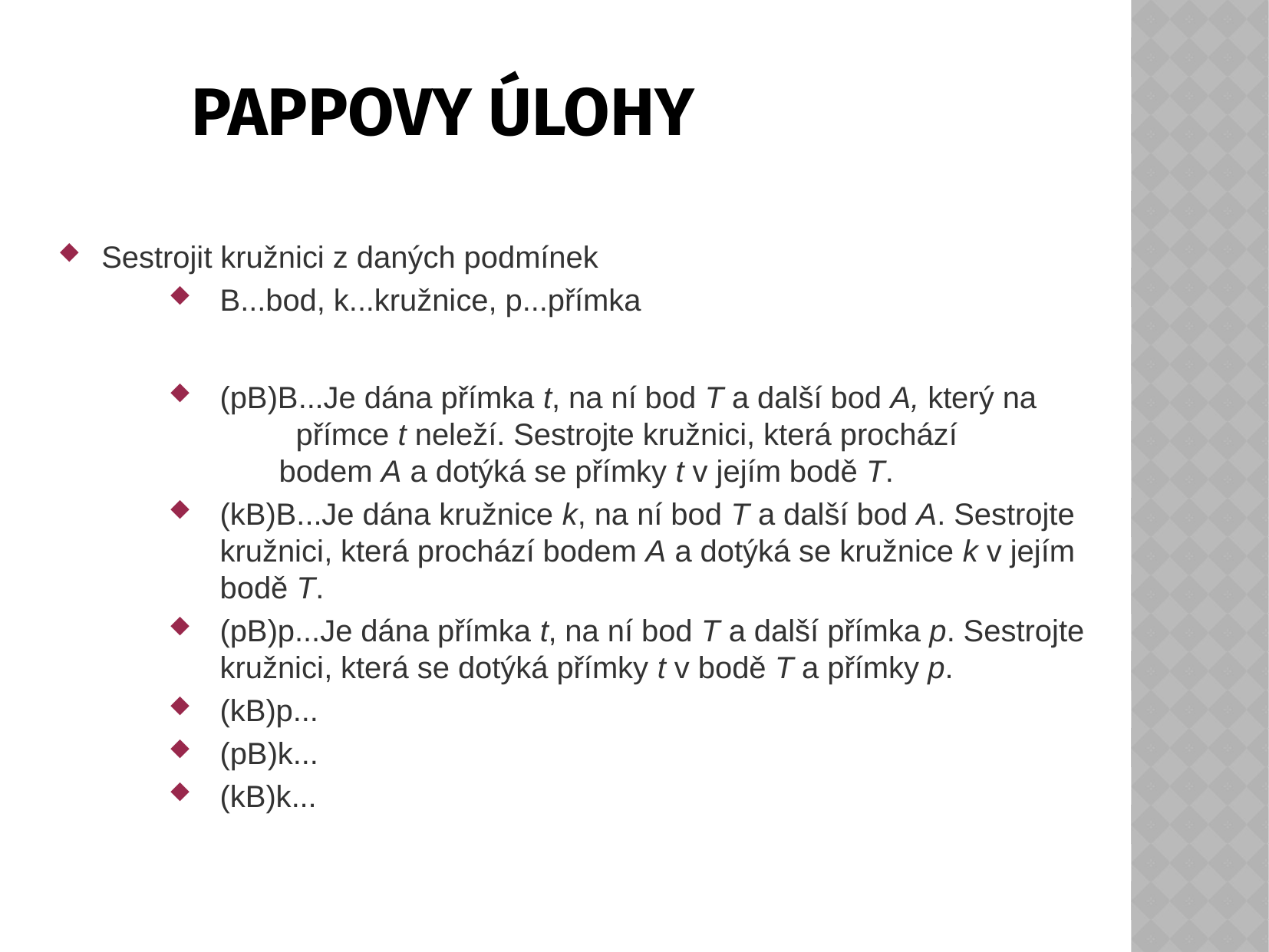

Pappovy úlohy
   Sestrojit kružnici z daných podmínek
B...bod, k...kružnice, p...přímka

(pB)B...Je dána přímka t, na ní bod T a další bod A, který na                přímce t neleží. Sestrojte kružnici, která prochází                       bodem A a dotýká se přímky t v jejím bodě T.
(kB)B...Je dána kružnice k, na ní bod T a další bod A. Sestrojte kružnici, která prochází bodem A a dotýká se kružnice k v jejím bodě T.
(pB)p...Je dána přímka t, na ní bod T a další přímka p. Sestrojte kružnici, která se dotýká přímky t v bodě T a přímky p.
(kB)p...
(pB)k...
(kB)k...